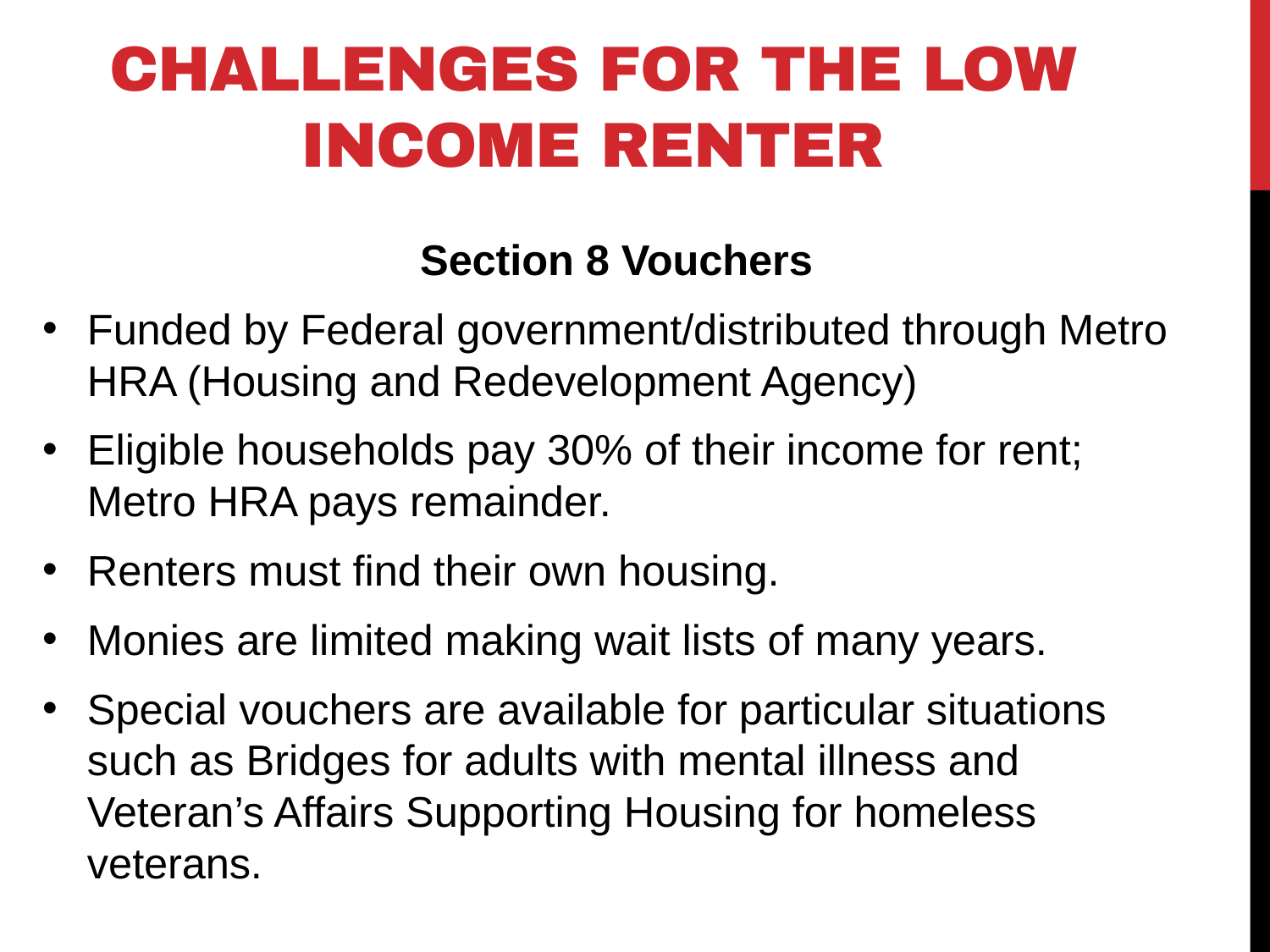

# Challenges for the Low Income renter
Section 8 Vouchers
Funded by Federal government/distributed through Metro HRA (Housing and Redevelopment Agency)
Eligible households pay 30% of their income for rent; Metro HRA pays remainder.
Renters must find their own housing.
Monies are limited making wait lists of many years.
Special vouchers are available for particular situations such as Bridges for adults with mental illness and Veteran’s Affairs Supporting Housing for homeless veterans.